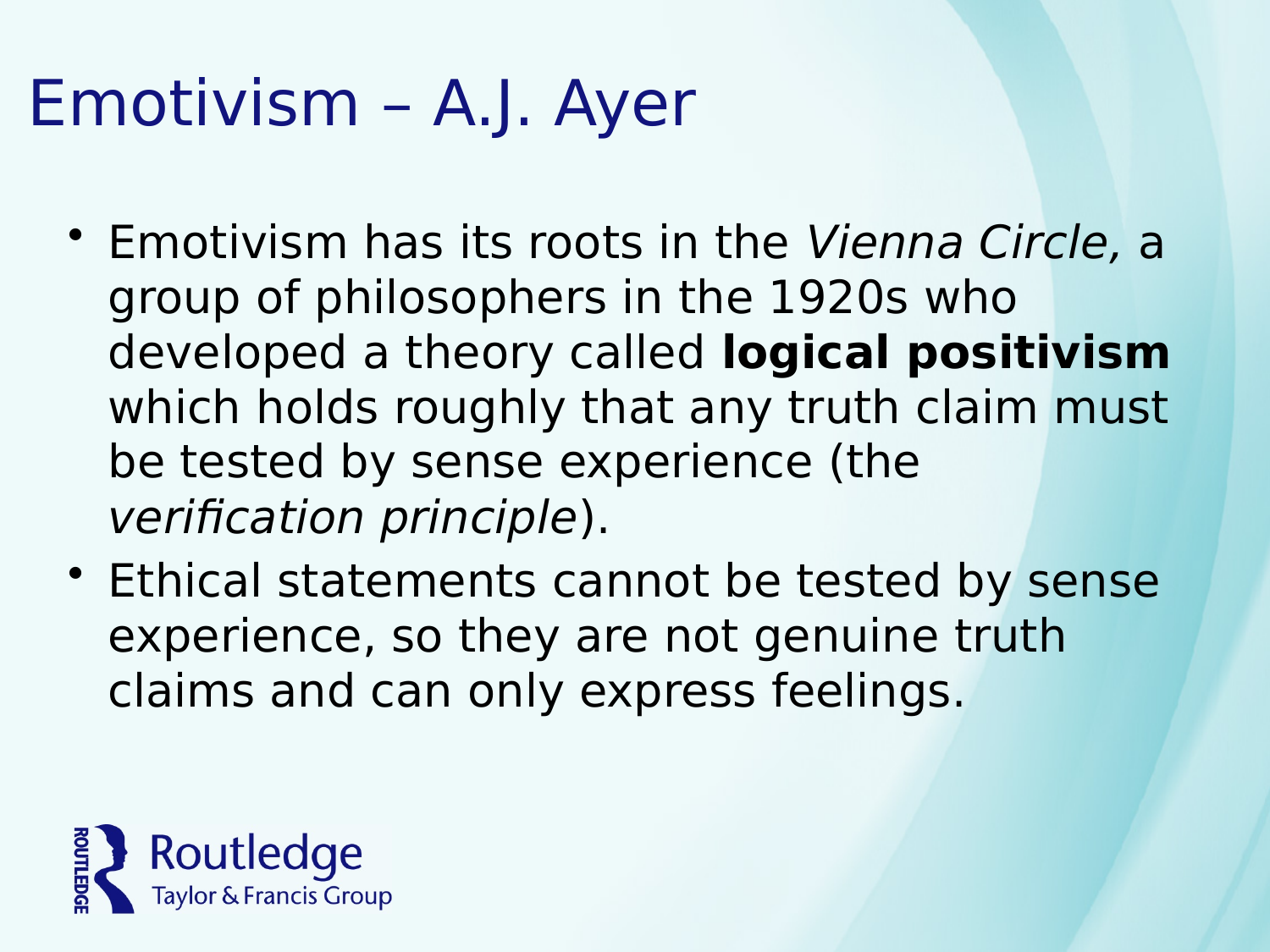

# Emotivism – A.J. Ayer
Emotivism has its roots in the Vienna Circle, a group of philosophers in the 1920s who developed a theory called logical positivism which holds roughly that any truth claim must be tested by sense experience (the verification principle).
Ethical statements cannot be tested by sense experience, so they are not genuine truth claims and can only express feelings.